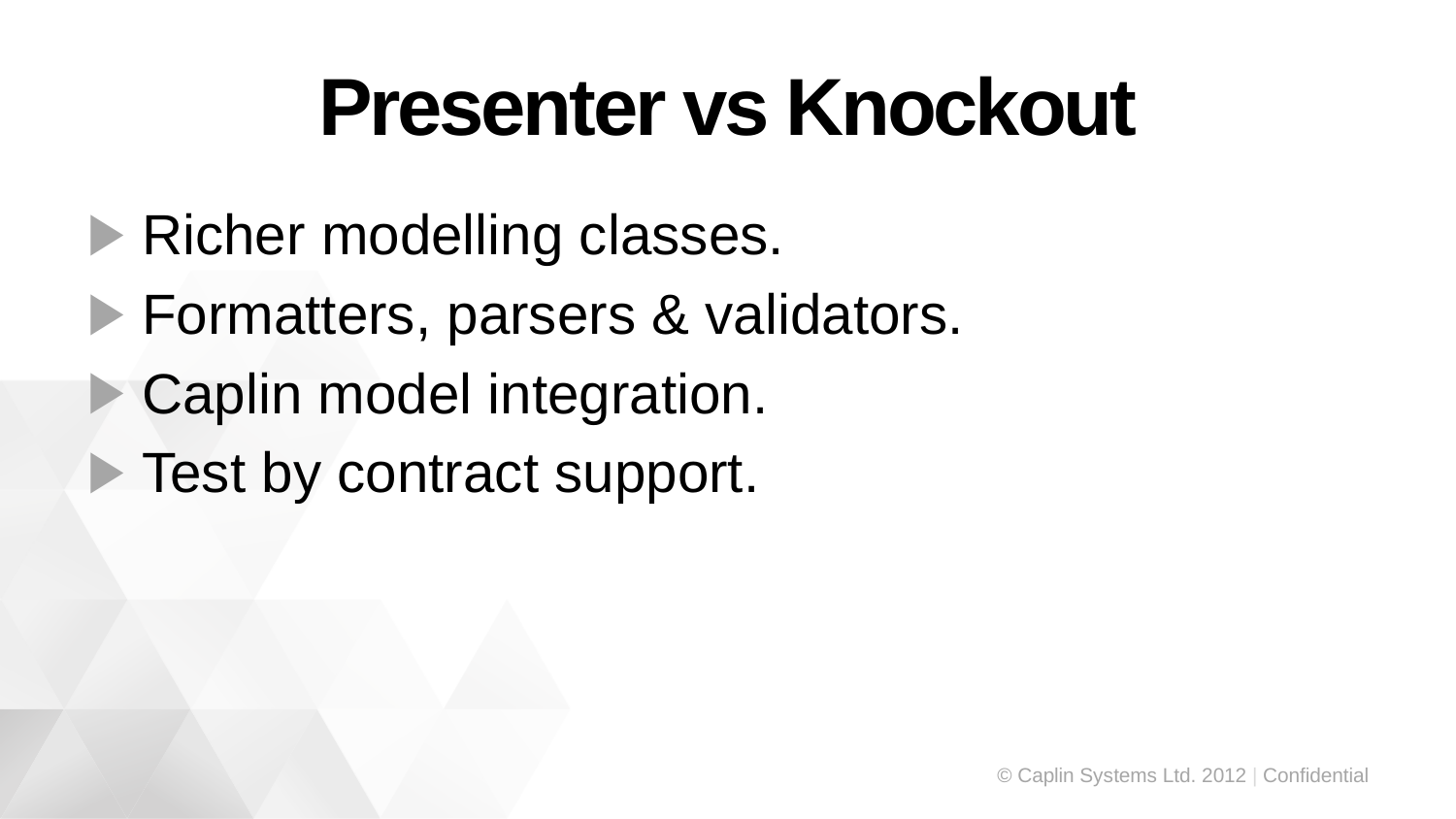

# Presenter vs Knockout
Richer modelling classes.
Formatters, parsers & validators.
Caplin model integration.
Test by contract support.